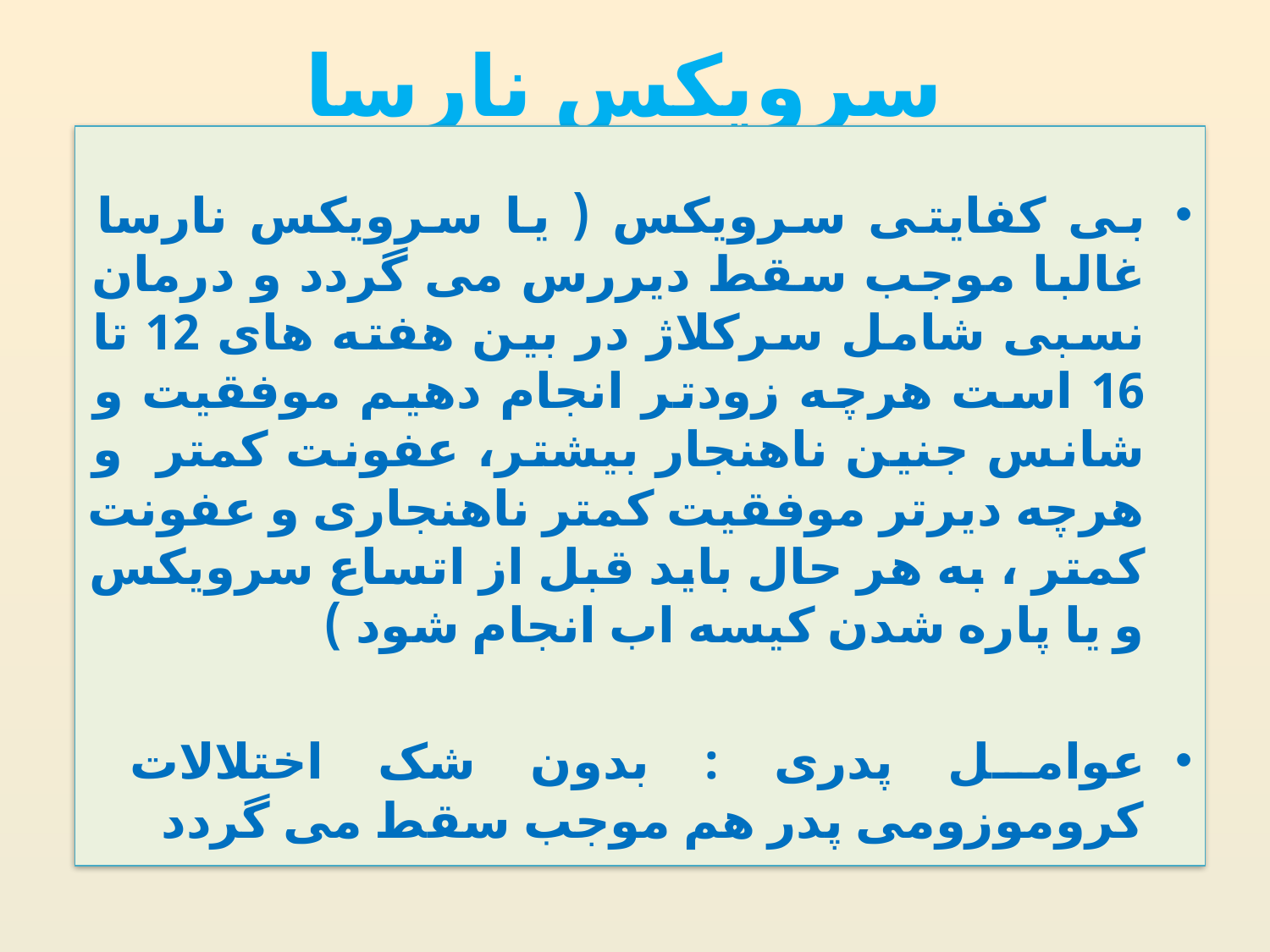

# سرویکس نارسا

بی کفایتی سرویکس ( یا سرویکس نارسا غالبا موجب سقط دیررس می گردد و درمان نسبی شامل سرکلاژ در بین هفته های 12 تا 16 است هرچه زودتر انجام دهیم موفقیت و شانس جنین ناهنجار بیشتر، عفونت کمتر  و هرچه دیرتر موفقیت کمتر ناهنجاری و عفونت کمتر ، به هر حال باید قبل از اتساع سرویکس و یا پاره شدن کیسه اب انجام شود )

عوامل پدری : بدون شک اختلالات کروموزومی پدر هم موجب سقط می گردد